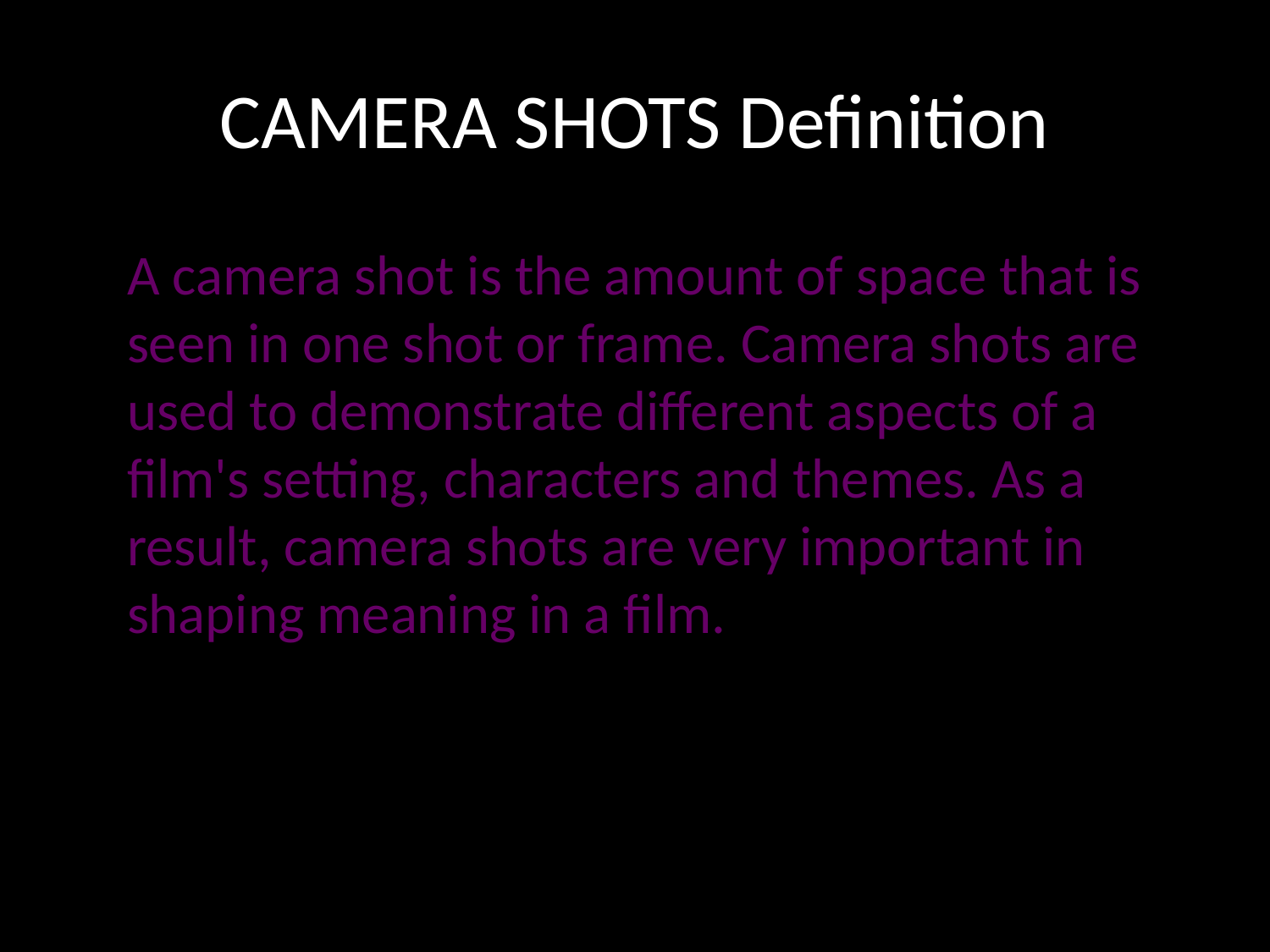

# CAMERA SHOTS Definition

A camera shot is the amount of space that is seen in one shot or frame. Camera shots are used to demonstrate different aspects of a film's setting, characters and themes. As a result, camera shots are very important in shaping meaning in a film.